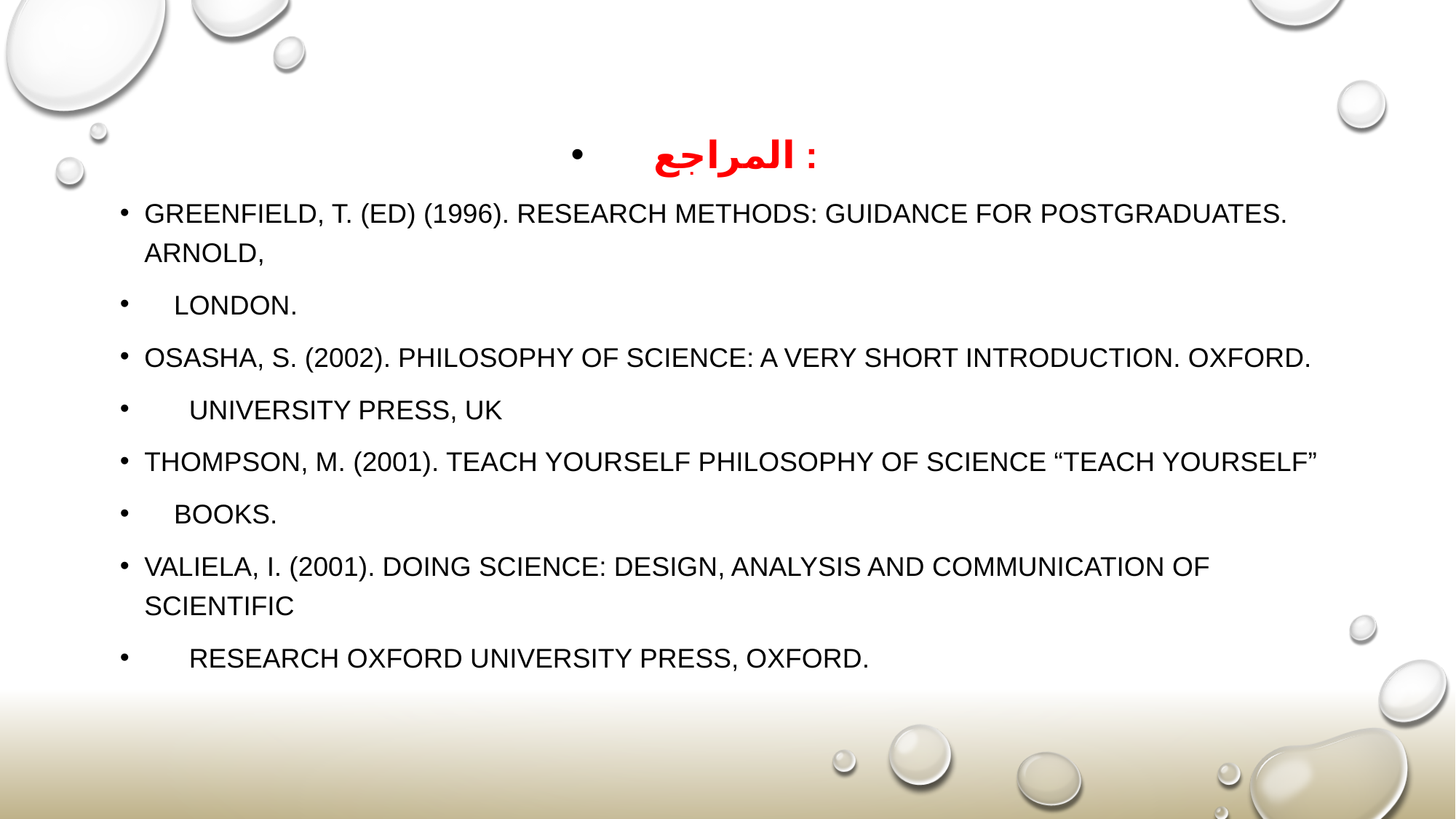

المراجع :
Greenfield, T. (Ed) (1996). Research Methods: Guidance for Postgraduates. Arnold,
    London.
Osasha, S. (2002). Philosophy of Science: A very short introduction. Oxford.
      University Press, UK
Thompson, M. (2001). Teach Yourself Philosophy of Science “Teach Yourself”
    Books.
Valiela, I. (2001). Doing Science: Design, Analysis and Communication of Scientific
      Research Oxford University Press, Oxford.